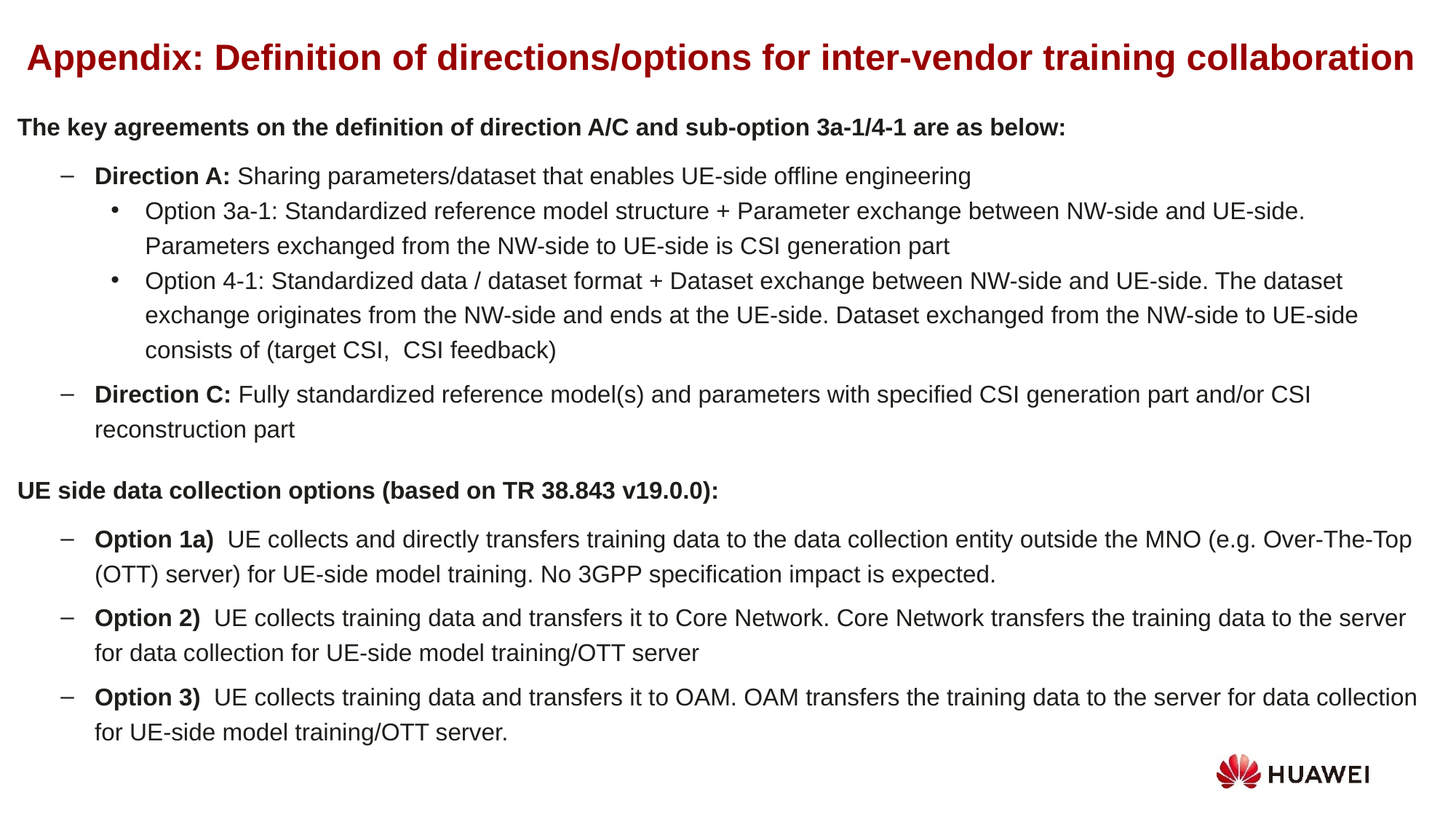

Appendix: Definition of directions/options for inter-vendor training collaboration
The key agreements on the definition of direction A/C and sub-option 3a-1/4-1 are as below:
Direction A: Sharing parameters/dataset that enables UE-side offline engineering
Option 3a-1: Standardized reference model structure + Parameter exchange between NW-side and UE-side. Parameters exchanged from the NW-side to UE-side is CSI generation part
Option 4-1: Standardized data / dataset format + Dataset exchange between NW-side and UE-side. The dataset exchange originates from the NW-side and ends at the UE-side. Dataset exchanged from the NW-side to UE-side consists of (target CSI,  CSI feedback)
Direction C: Fully standardized reference model(s) and parameters with specified CSI generation part and/or CSI reconstruction part
UE side data collection options (based on TR 38.843 v19.0.0):
Option 1a)  UE collects and directly transfers training data to the data collection entity outside the MNO (e.g. Over-The-Top (OTT) server) for UE-side model training. No 3GPP specification impact is expected.
Option 2)  UE collects training data and transfers it to Core Network. Core Network transfers the training data to the server for data collection for UE-side model training/OTT server
Option 3)  UE collects training data and transfers it to OAM. OAM transfers the training data to the server for data collection for UE-side model training/OTT server.